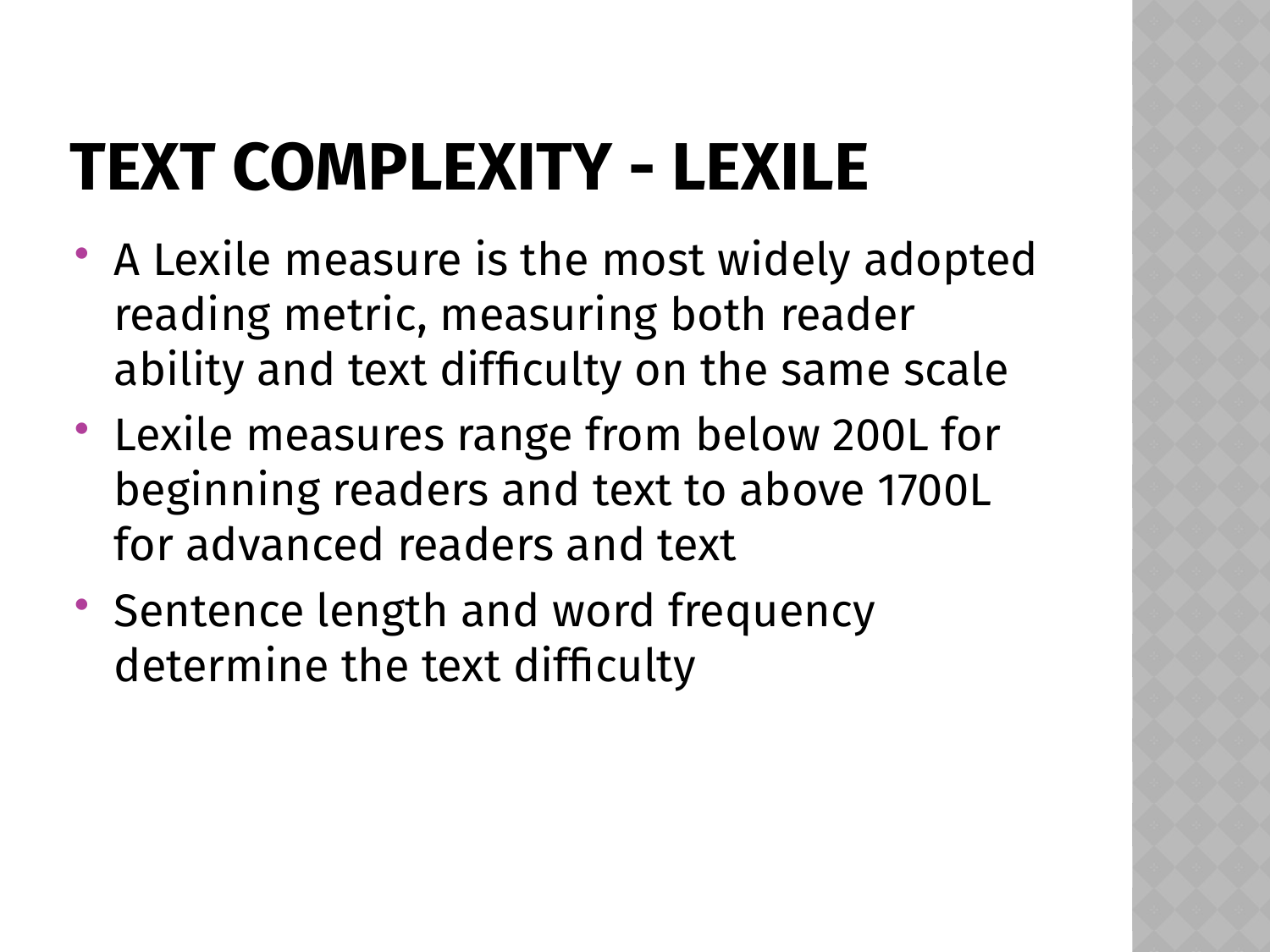

# Text Complexity - Lexile
A Lexile measure is the most widely adopted reading metric, measuring both reader ability and text difficulty on the same scale
Lexile measures range from below 200L for beginning readers and text to above 1700L for advanced readers and text
Sentence length and word frequency determine the text difficulty